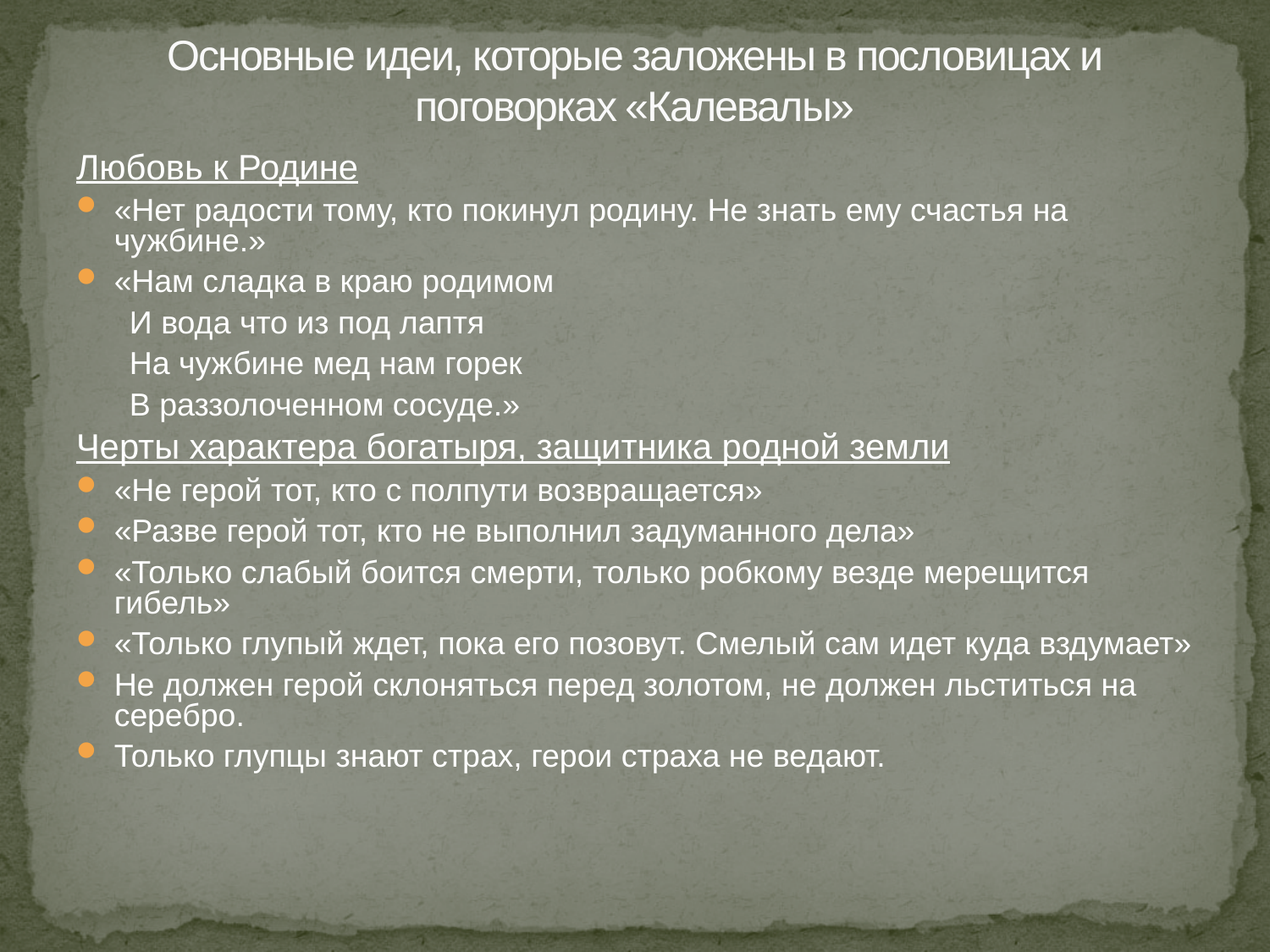

# Основные идеи, которые заложены в пословицах и поговорках «Калевалы»
Любовь к Родине
«Нет радости тому, кто покинул родину. Не знать ему счастья на чужбине.»
«Нам сладка в краю родимом
      И вода что из под лаптя
      На чужбине мед нам горек
      В раззолоченном сосуде.»
Черты характера богатыря, защитника родной земли
«Не герой тот, кто с полпути возвращается»
«Разве герой тот, кто не выполнил задуманного дела»
«Только слабый боится смерти, только робкому везде мерещится гибель»
«Только глупый ждет, пока его позовут. Смелый сам идет куда вздумает»
Не должен герой склоняться перед золотом, не должен льститься на серебро.
Только глупцы знают страх, герои страха не ведают.